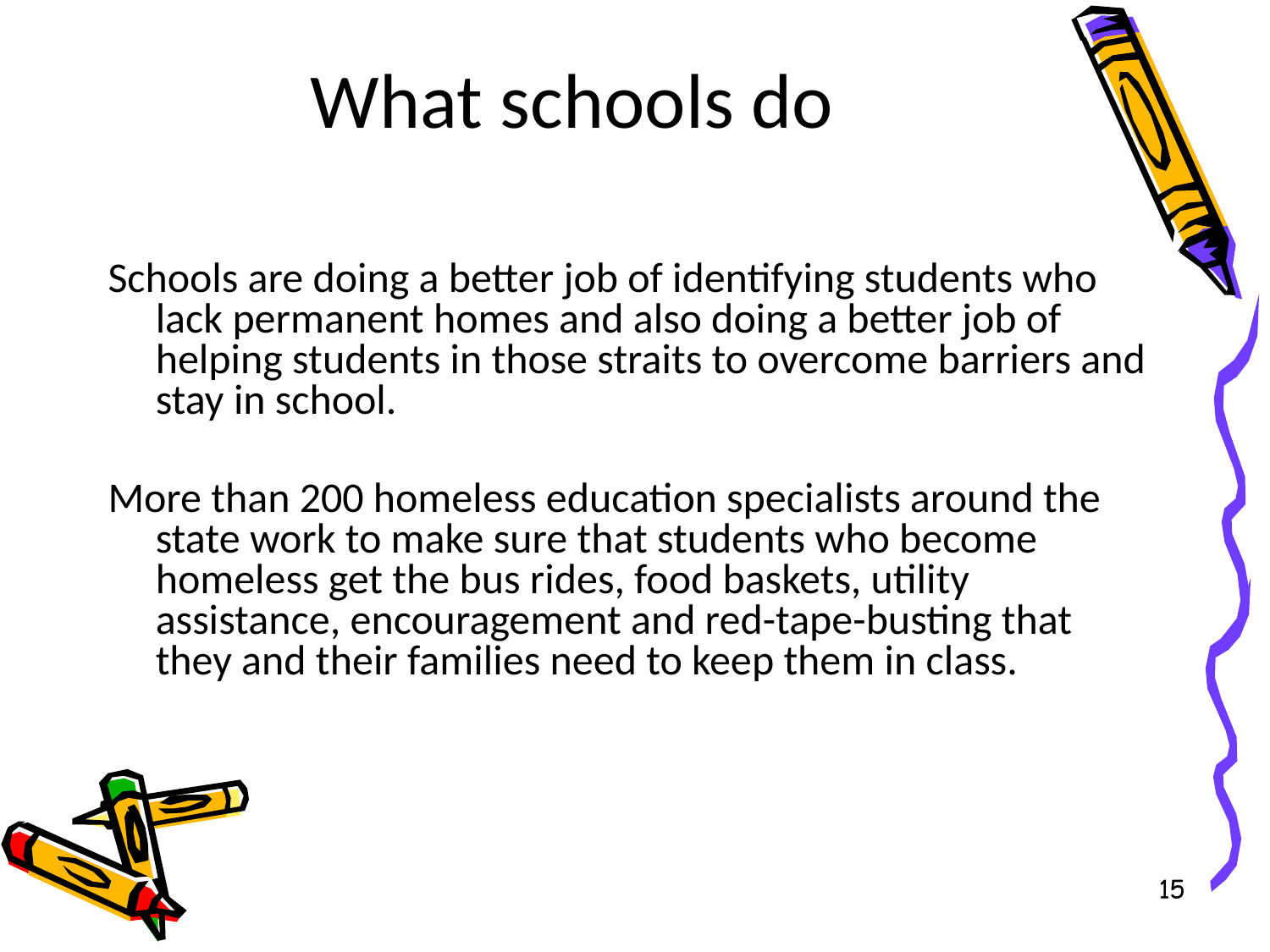

# What schools do
Schools are doing a better job of identifying students who lack permanent homes and also doing a better job of helping students in those straits to overcome barriers and stay in school.

More than 200 homeless education specialists around the state work to make sure that students who become homeless get the bus rides, food baskets, utility assistance, encouragement and red-tape-busting that they and their families need to keep them in class.
15